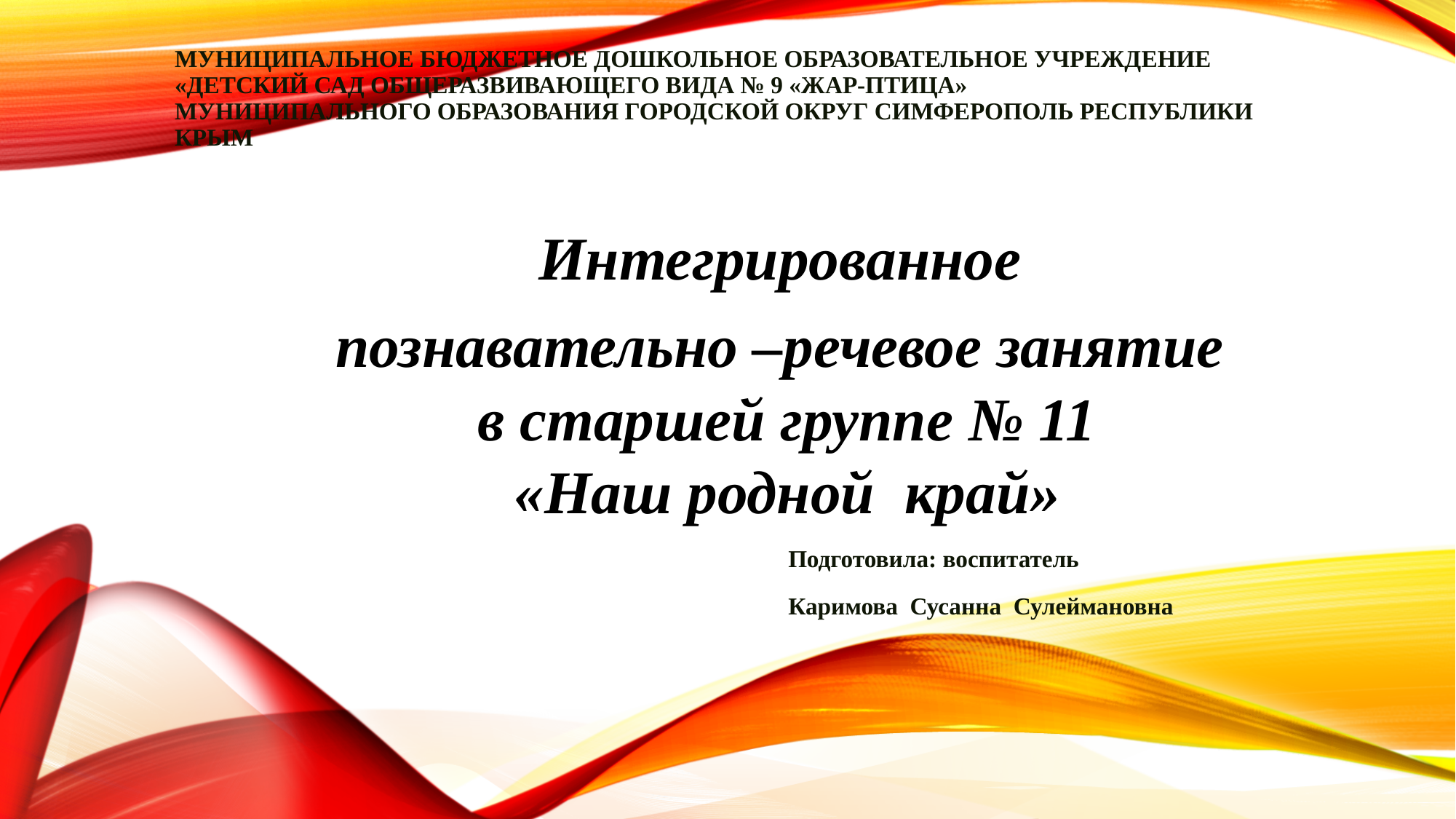

# Муниципальное бюджетное дошкольное образовательное учреждение «Детский сад общеразвивающего вида № 9 «Жар-птица» муниципального образования городской округ Симферополь Республики Крым
Интегрированное
познавательно –речевое занятие
в старшей группе № 11
«Наш родной  край»
Подготовила: воспитатель
Каримова  Сусанна  Сулеймановна